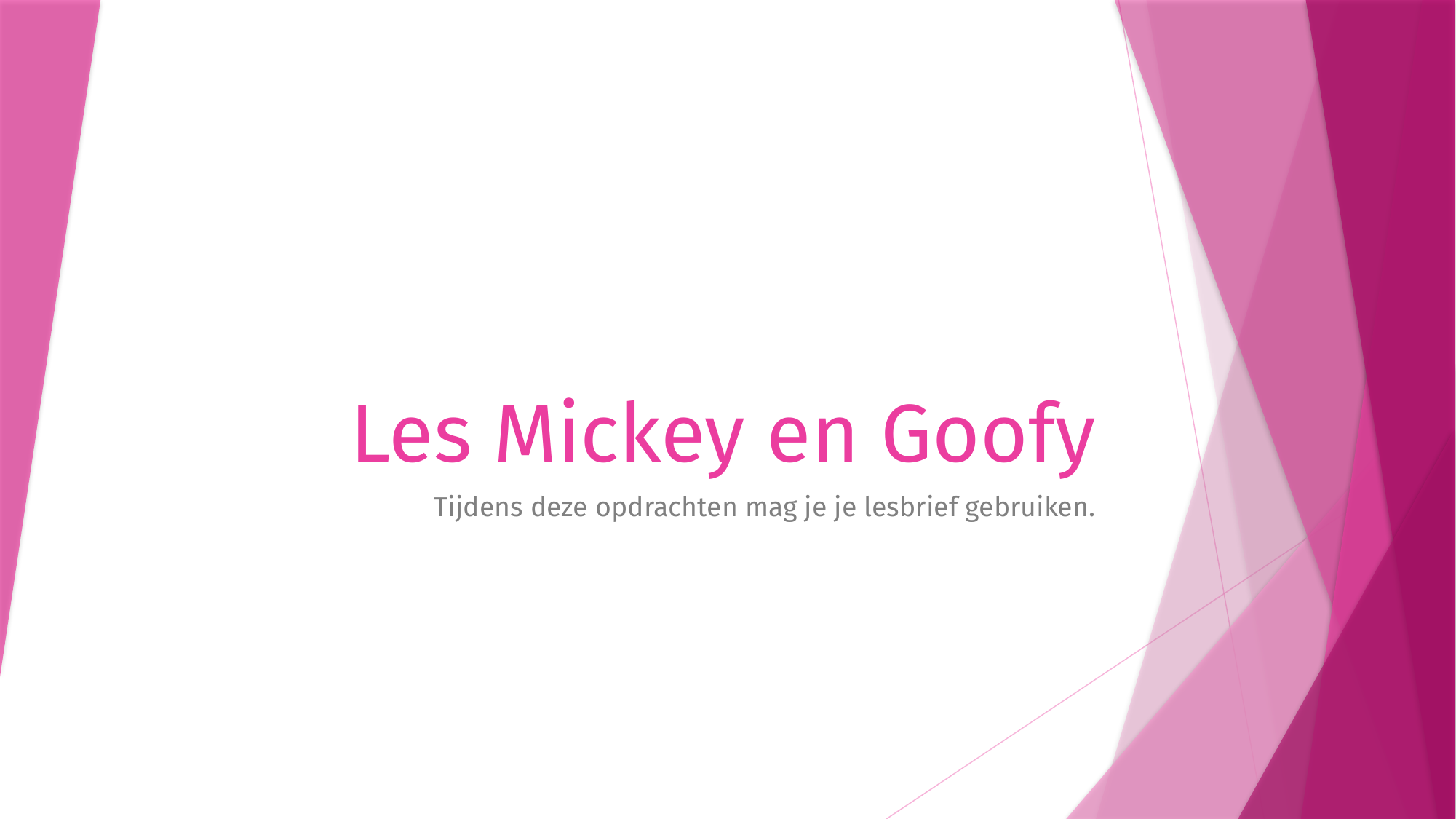

# Les Mickey en Goofy
Tijdens deze opdrachten mag je je lesbrief gebruiken.